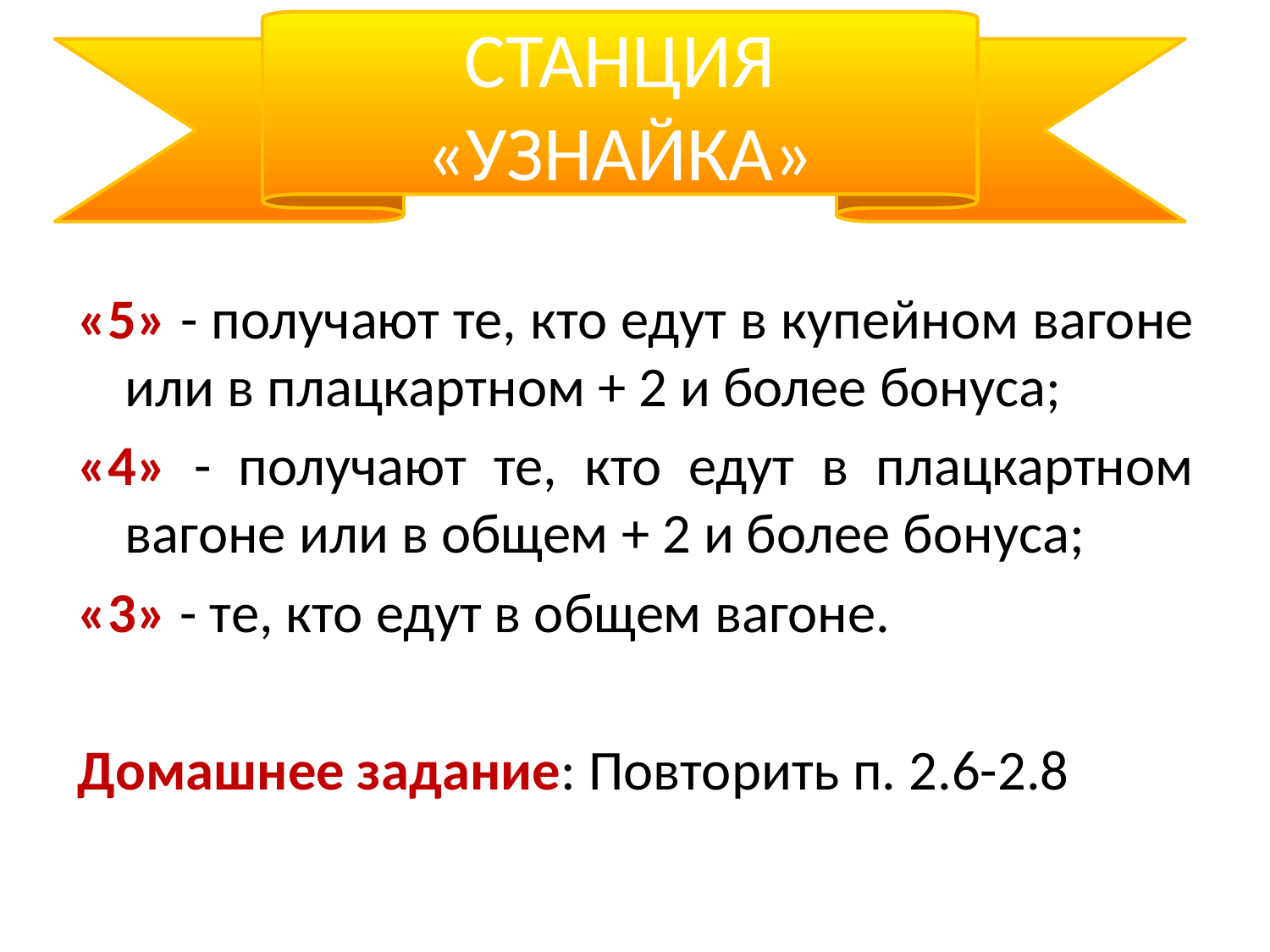

СТАНЦИЯ «УЗНАЙКА»
«5» - получают те, кто едут в купейном вагоне или в плацкартном + 2 и более бонуса;
«4» - получают те, кто едут в плацкартном вагоне или в общем + 2 и более бонуса;
«3» - те, кто едут в общем вагоне.

Домашнее задание: Повторить п. 2.6-2.8